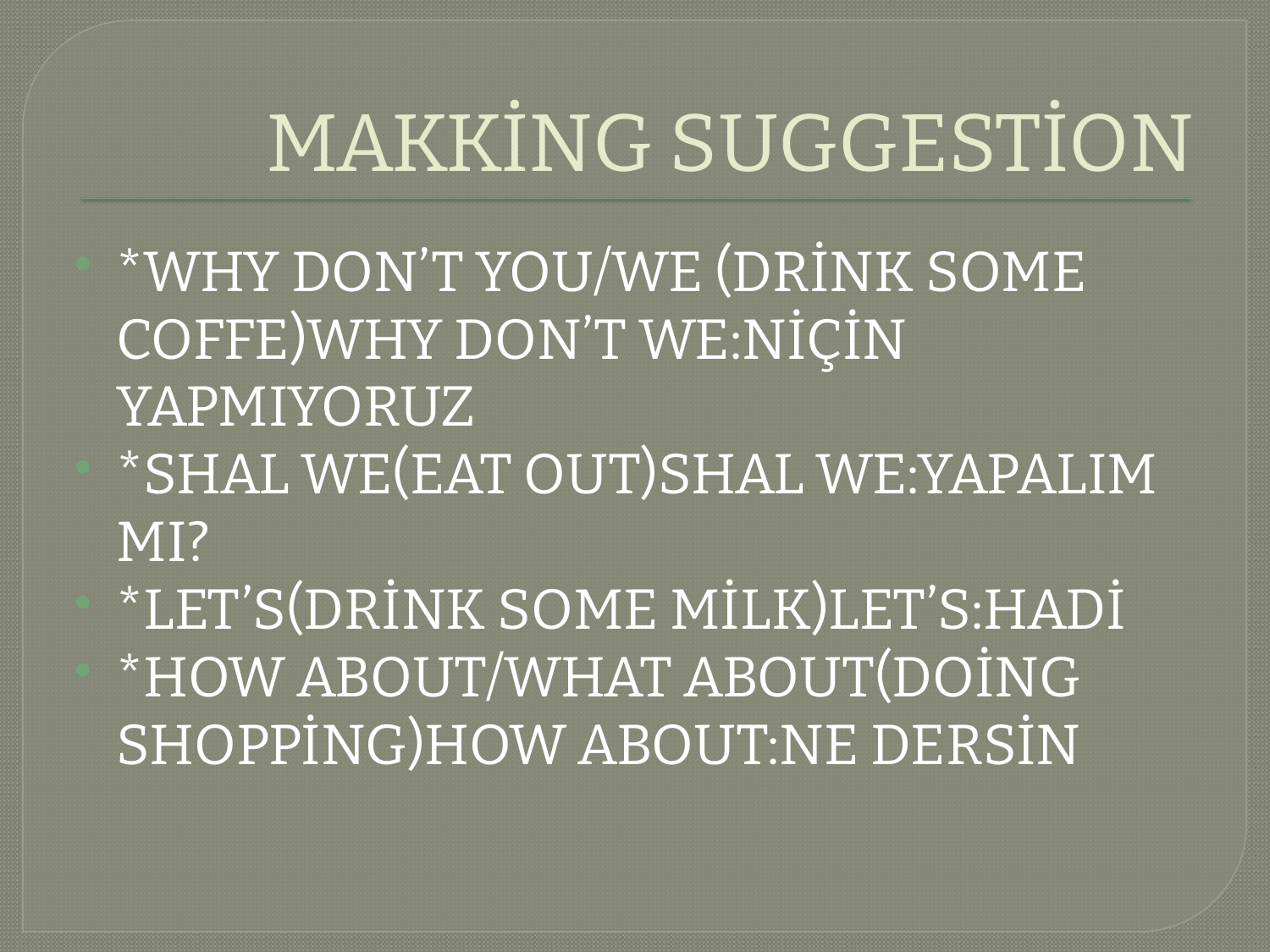

# MAKKİNG SUGGESTİON
*WHY DON’T YOU/WE (DRİNK SOME COFFE)WHY DON’T WE:NİÇİN YAPMIYORUZ
*SHAL WE(EAT OUT)SHAL WE:YAPALIM MI?
*LET’S(DRİNK SOME MİLK)LET’S:HADİ
*HOW ABOUT/WHAT ABOUT(DOİNG SHOPPİNG)HOW ABOUT:NE DERSİN